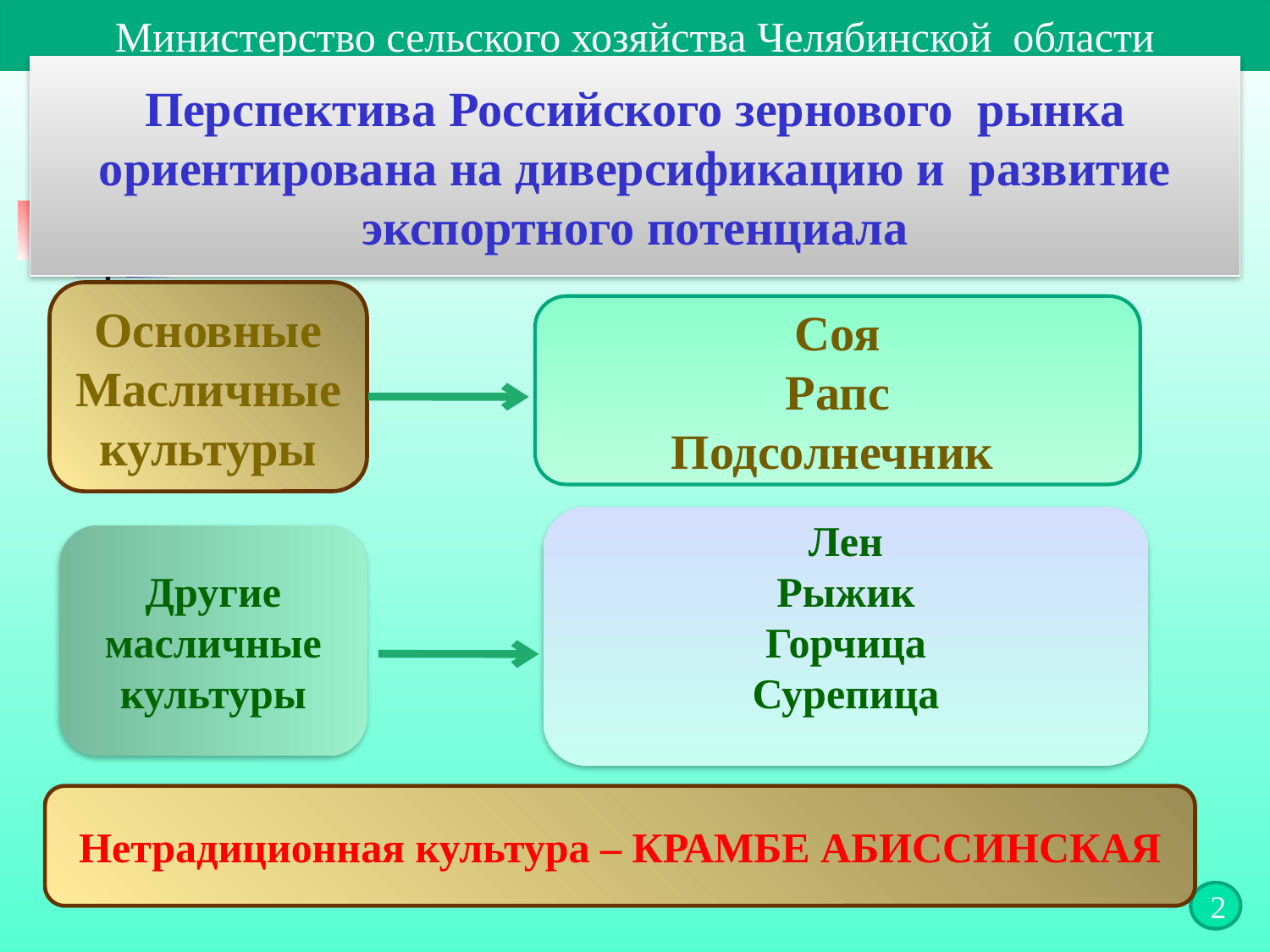

Министерство сельского хозяйства Новосибирской области
Министерство сельского хозяйства Челябинской  области
Перспектива Российского зернового  рынка ориентирована на диверсификацию и  развитие экспортного потенциала

Основные
Масличные
культуры
Соя
Рапс
Подсолнечник

Лен
Рыжик
Горчица
Сурепица

Другие масличные культуры
Нетрадиционная культура – КРАМБЕ АБИССИНСКАЯ
2